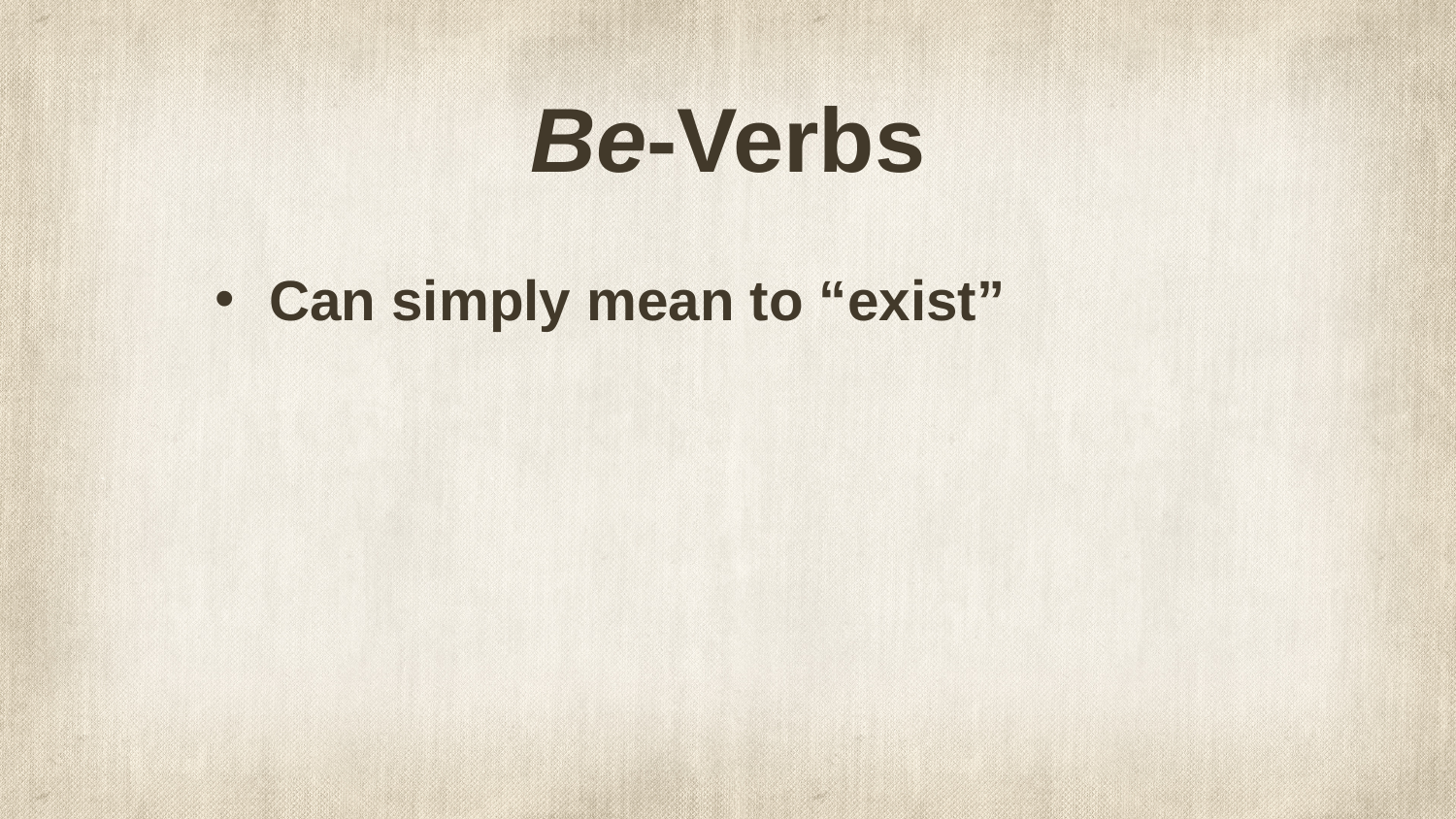

# Be-Verbs
Can simply mean to “exist”